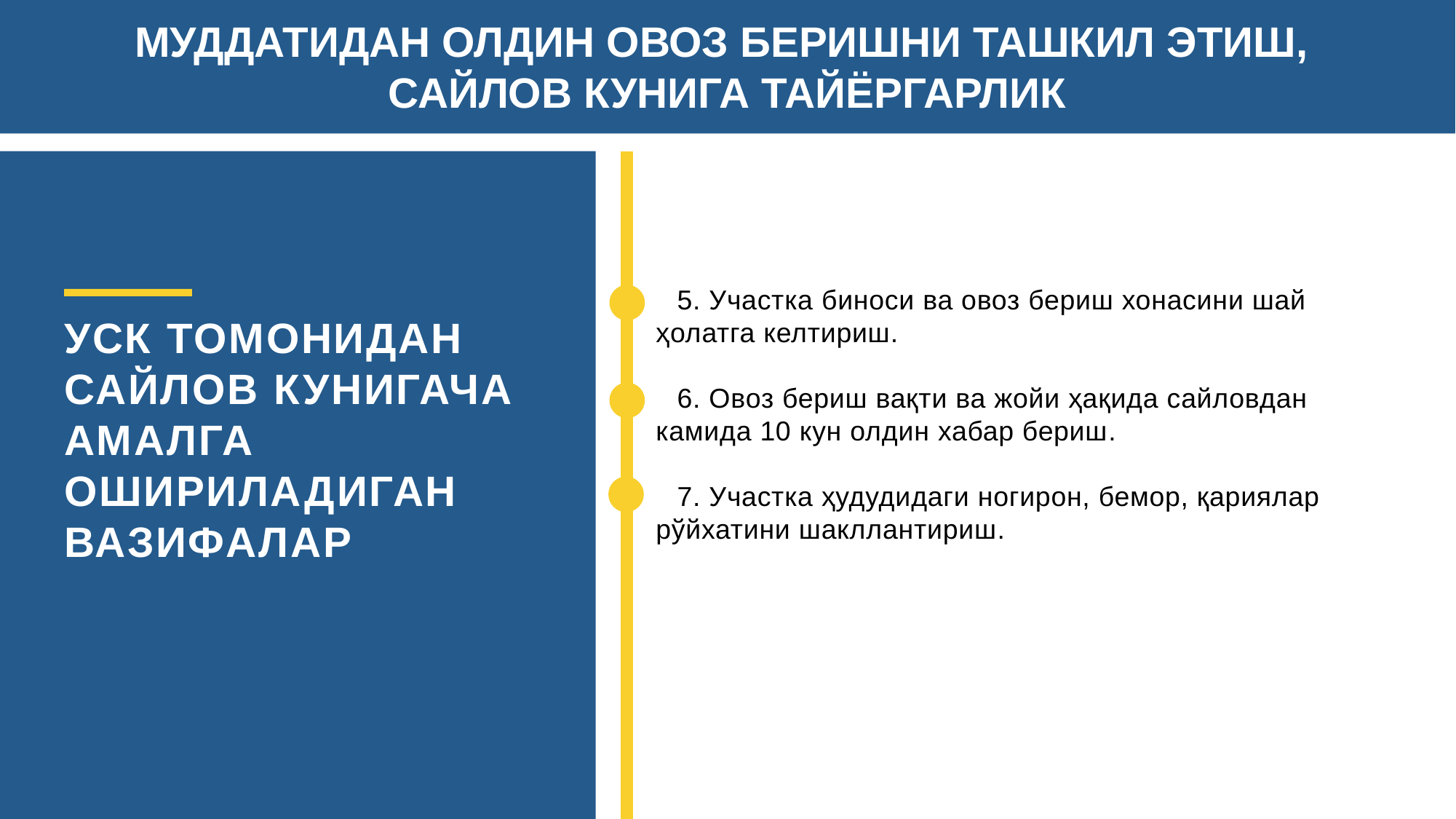

МУДДАТИДАН ОЛДИН ОВОЗ БЕРИШНИ ТАШКИЛ ЭТИШ,
САЙЛОВ КУНИГА ТАЙЁРГАРЛИК

5. Участка биноси ва овоз бериш хонасини шай ҳолатга келтириш.

6. Овоз бериш вақти ва жойи ҳақида сайловдан камида 10 кун олдин хабар бериш.

7. Участка ҳудудидаги ногирон, бемор, қариялар рўйхатини шакллантириш.

УСК ТОМОНИДАН САЙЛОВ КУНИГАЧА АМАЛГА ОШИРИЛАДИГАН ВАЗИФАЛАР